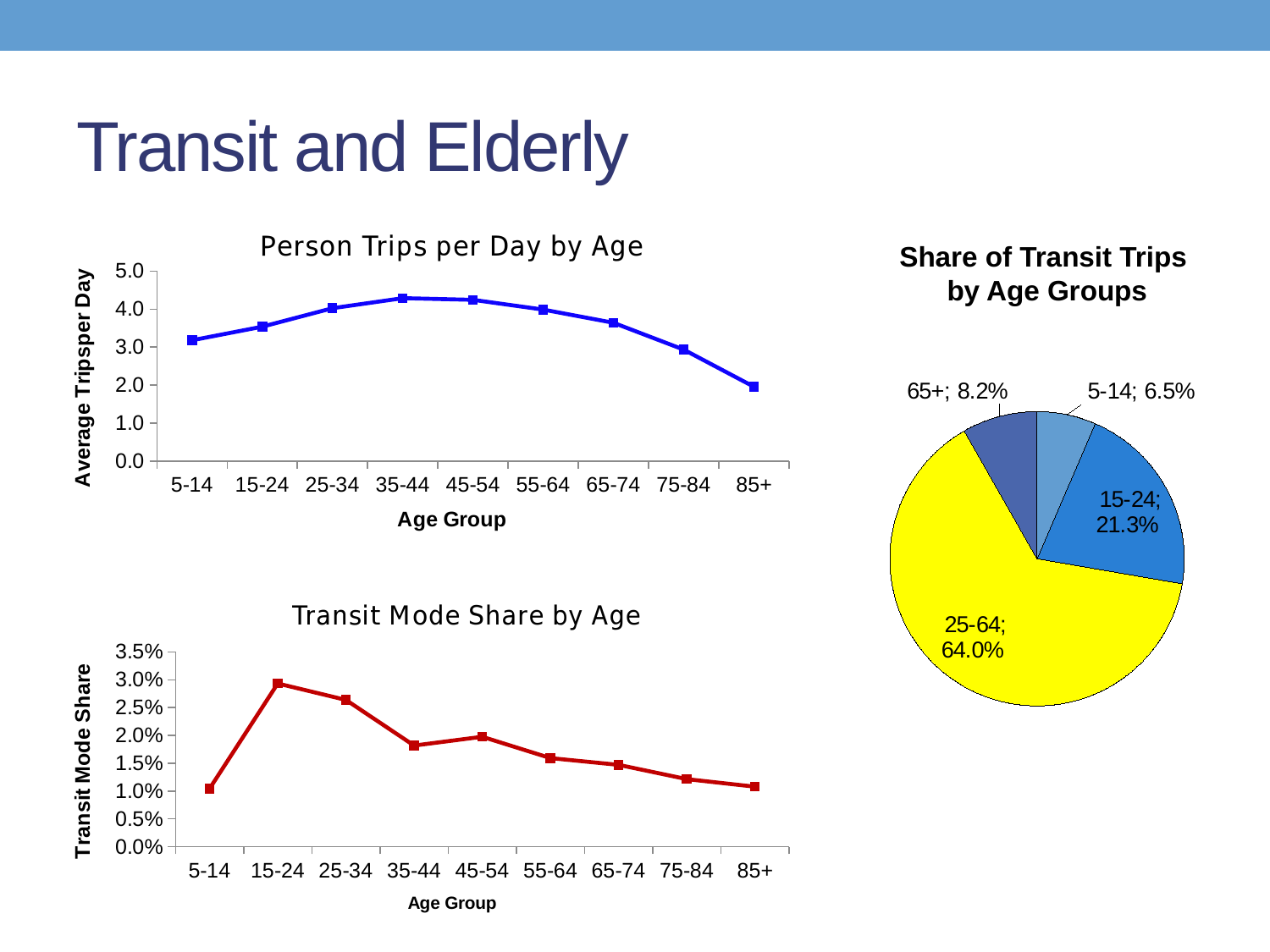

# Transit and Elderly
Person Trips per Day by Age
Share of Transit Trips
by Age Groups

### Chart

| Category |  |
|---|---|
| 5-14 | 3.1803966442870863 |
| 15-24 | 3.5382832382613882 |
| 25-34 | 4.025120241131077 |
| 35-44 | 4.289819328736354 |
| 45-54 | 4.244309137920022 |
| 55-64 | 3.9889472805277895 |
| 65-74 | 3.6408759771974597 |
| 75-84 | 2.9353605303601387 |
| 85+ | 1.9580911736125077 |

### Chart

| Category |  |
|---|---|
|  5-14 | 0.06466124913658414 |
|  15-24 | 0.21258648689988344 |
|  25-64 | 0.6403695425869868 |
|  65+ | 0.08238272137654575 |
Transit Mode Share by Age

### Chart

| Category |  |
|---|---|
| 5-14 | 0.010420773894626643 |
| 15-24 | 0.029333005220805296 |
| 25-34 | 0.026378824596298575 |
| 35-44 | 0.01817465954249189 |
| 45-54 | 0.019759123953982376 |
| 55-64 | 0.015927819737936184 |
| 65-74 | 0.014710204024520708 |
| 75-84 | 0.012143611756490704 |
| 85+ | 0.010788680322152171 |